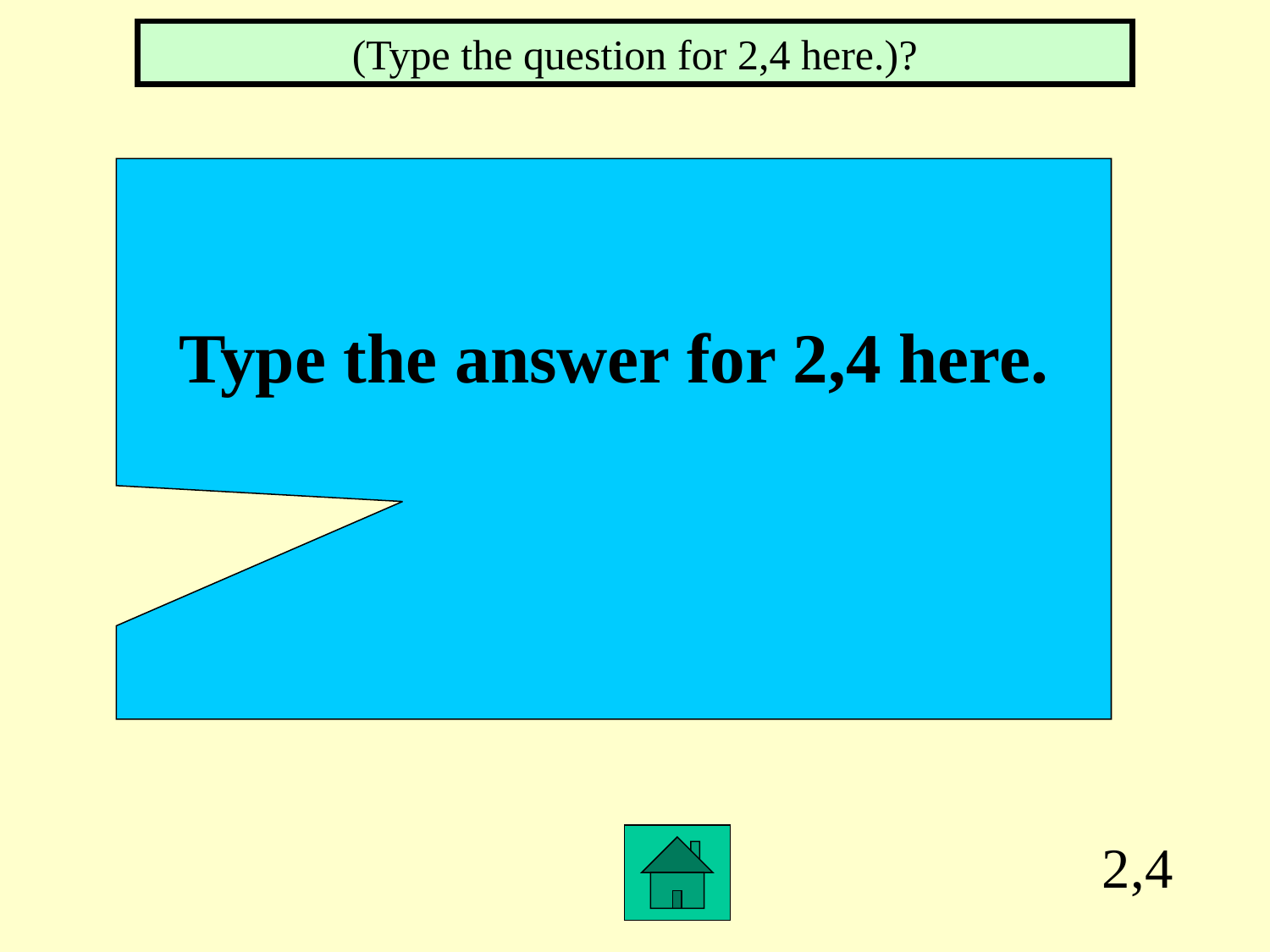

(Type the question for 2,4 here.)?
Type the answer for 2,4 here.

2,4